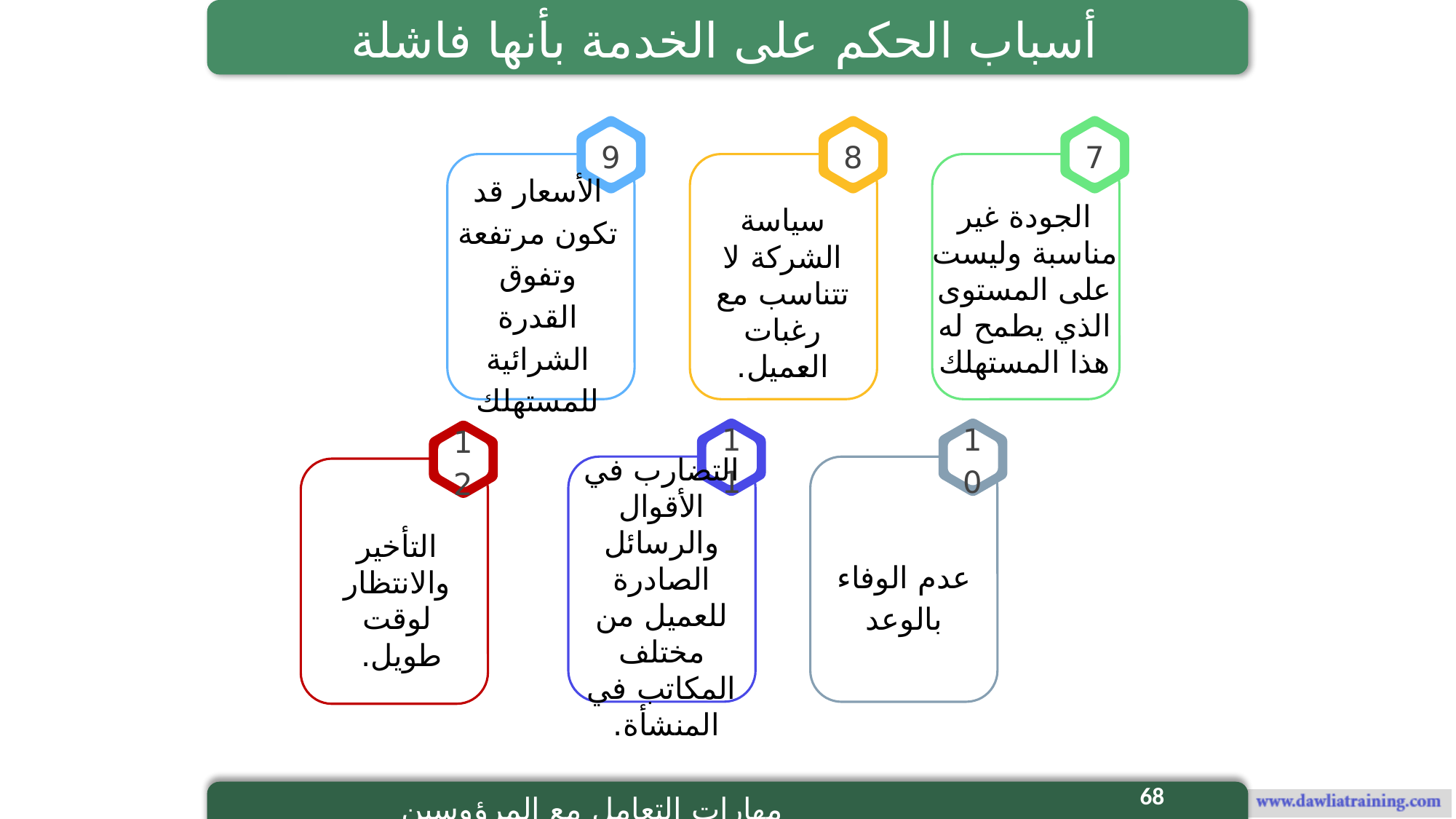

أسباب الحكم على الخدمة بأنها فاشلة

9

الأسعار قد تكون مرتفعة وتفوق القدرة الشرائية للمستهلك

8

سياسة الشركة لا تتناسب مع رغبات العميل.

7

الجودة غير مناسبة وليست على المستوى الذي يطمح له هذا المستهلك

11

التضارب في الأقوال والرسائل الصادرة للعميل من مختلف المكاتب في المنشأة.

10

عدم الوفاء بالوعد

12

التأخير والانتظار لوقت طويل.
68

مهارات التعامل مع المرؤوسين